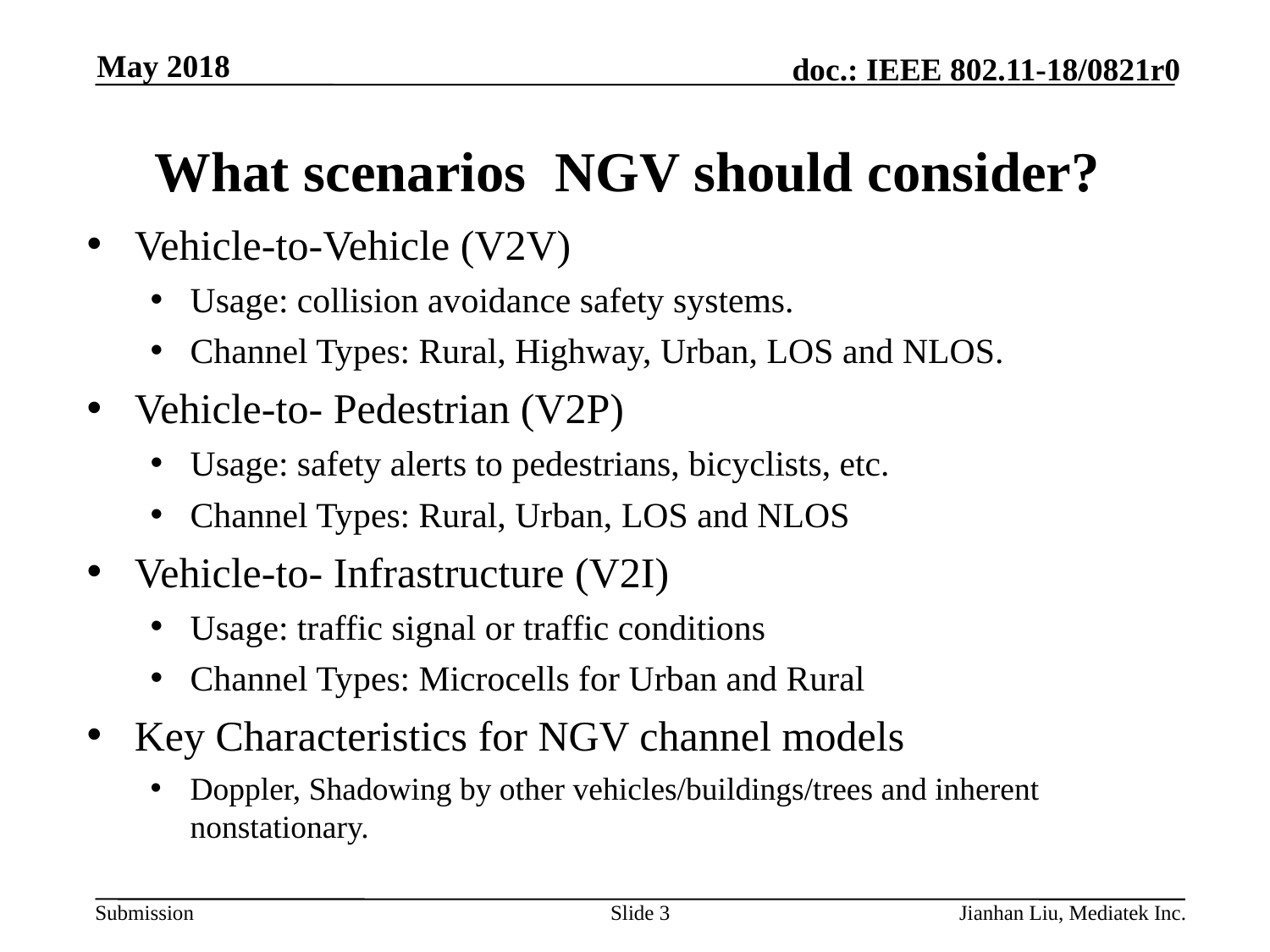

May 2018
# What scenarios  NGV should consider?
Vehicle-to-Vehicle (V2V)
Usage: collision avoidance safety systems.
Channel Types: Rural, Highway, Urban, LOS and NLOS.
Vehicle-to- Pedestrian (V2P)
Usage: safety alerts to pedestrians, bicyclists, etc.
Channel Types: Rural, Urban, LOS and NLOS
Vehicle-to- Infrastructure (V2I)
Usage: traffic signal or traffic conditions
Channel Types: Microcells for Urban and Rural
Key Characteristics for NGV channel models
Doppler, Shadowing by other vehicles/buildings/trees and inherent nonstationary.

Slide 3
Jianhan Liu, Mediatek Inc.